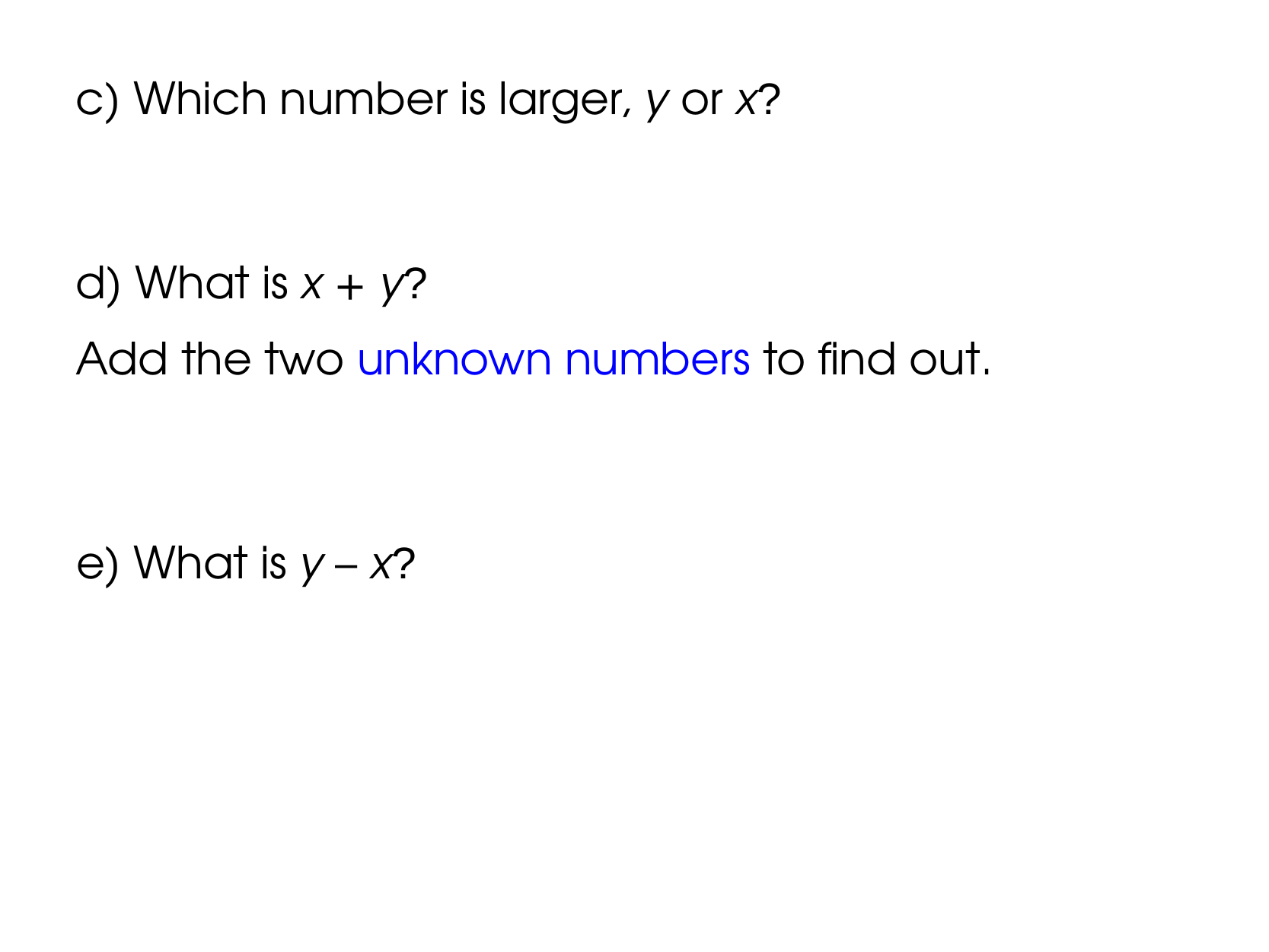

c) Which number is larger, y or x?
d) What is x + y?
Add the two unknown numbers to find out.
e) What is y – x?